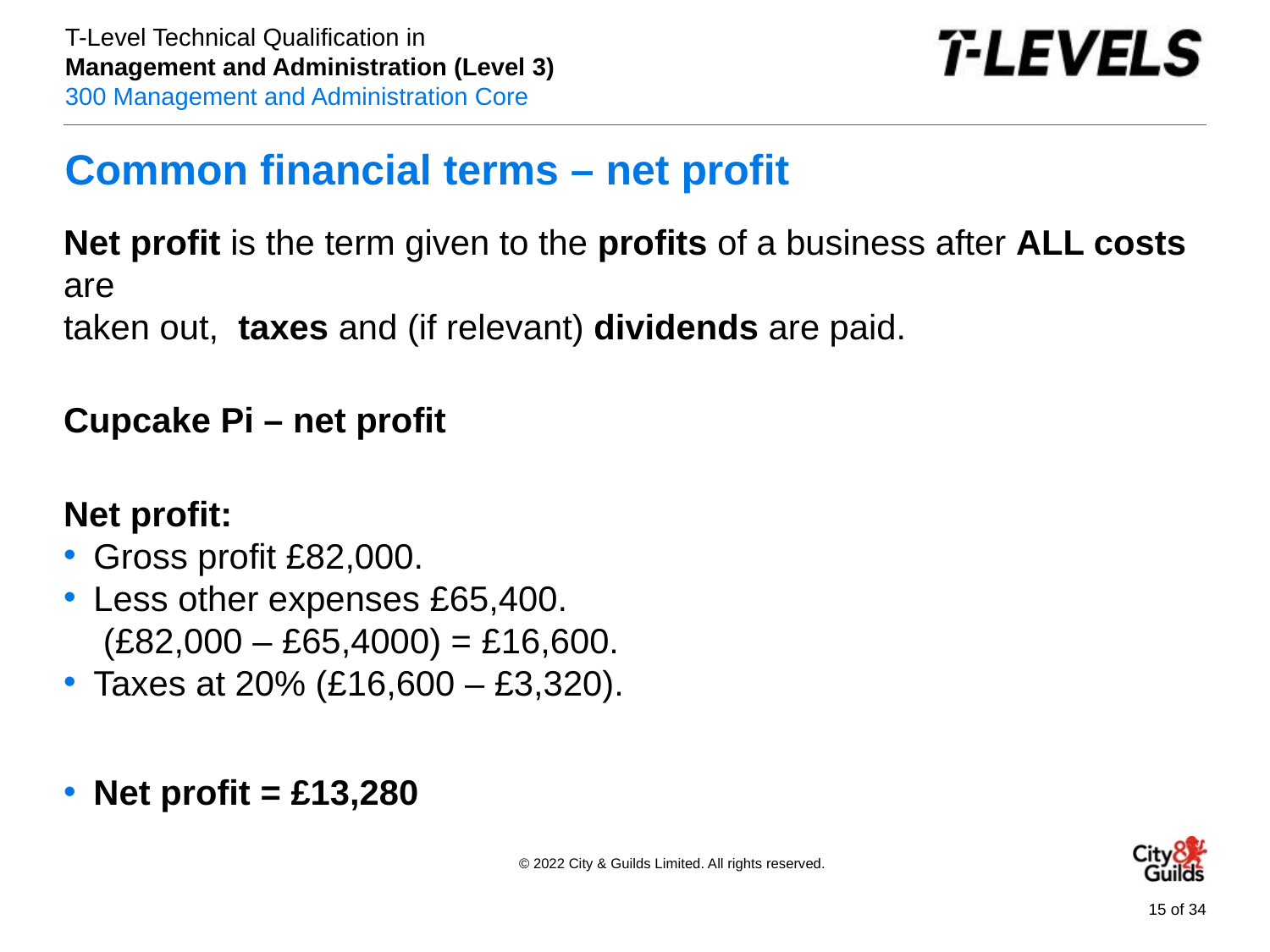

# Common financial terms – net profit
Net profit is the term given to the profits of a business after ALL costs are
taken out,  taxes and (if relevant) dividends are paid.

Cupcake Pi – net profit

Net profit:
Gross profit £82,000.
Less other expenses £65,400.                                                                      (£82,000 – £65,4000) = £16,600.
Taxes at 20% (£16,600 – £3,320).

Net profit = £13,280